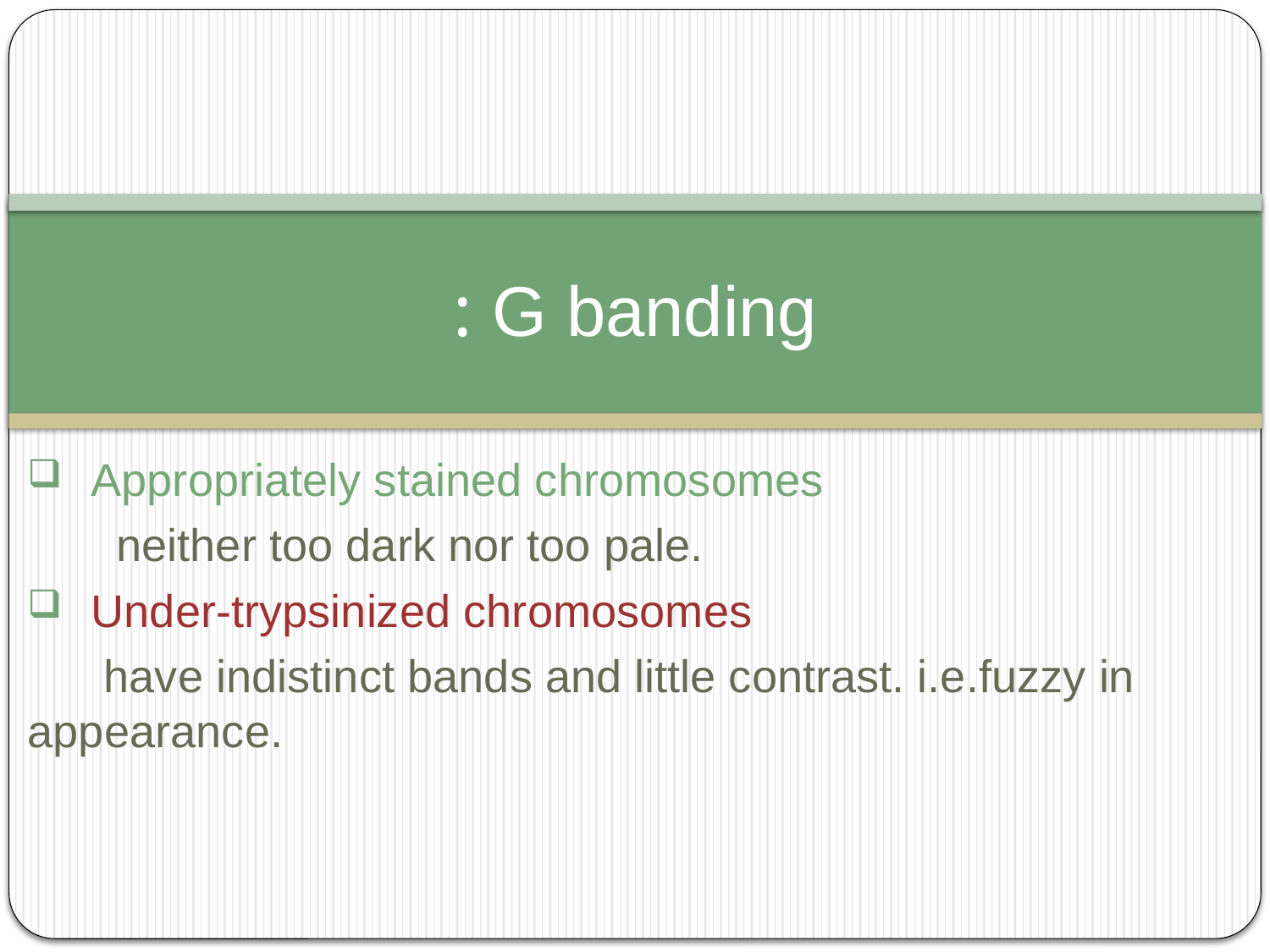

# G banding :
Appropriately stained chromosomes
       neither too dark nor too pale.
Under-trypsinized chromosomes
      have indistinct bands and little contrast. i.e.fuzzy in appearance.